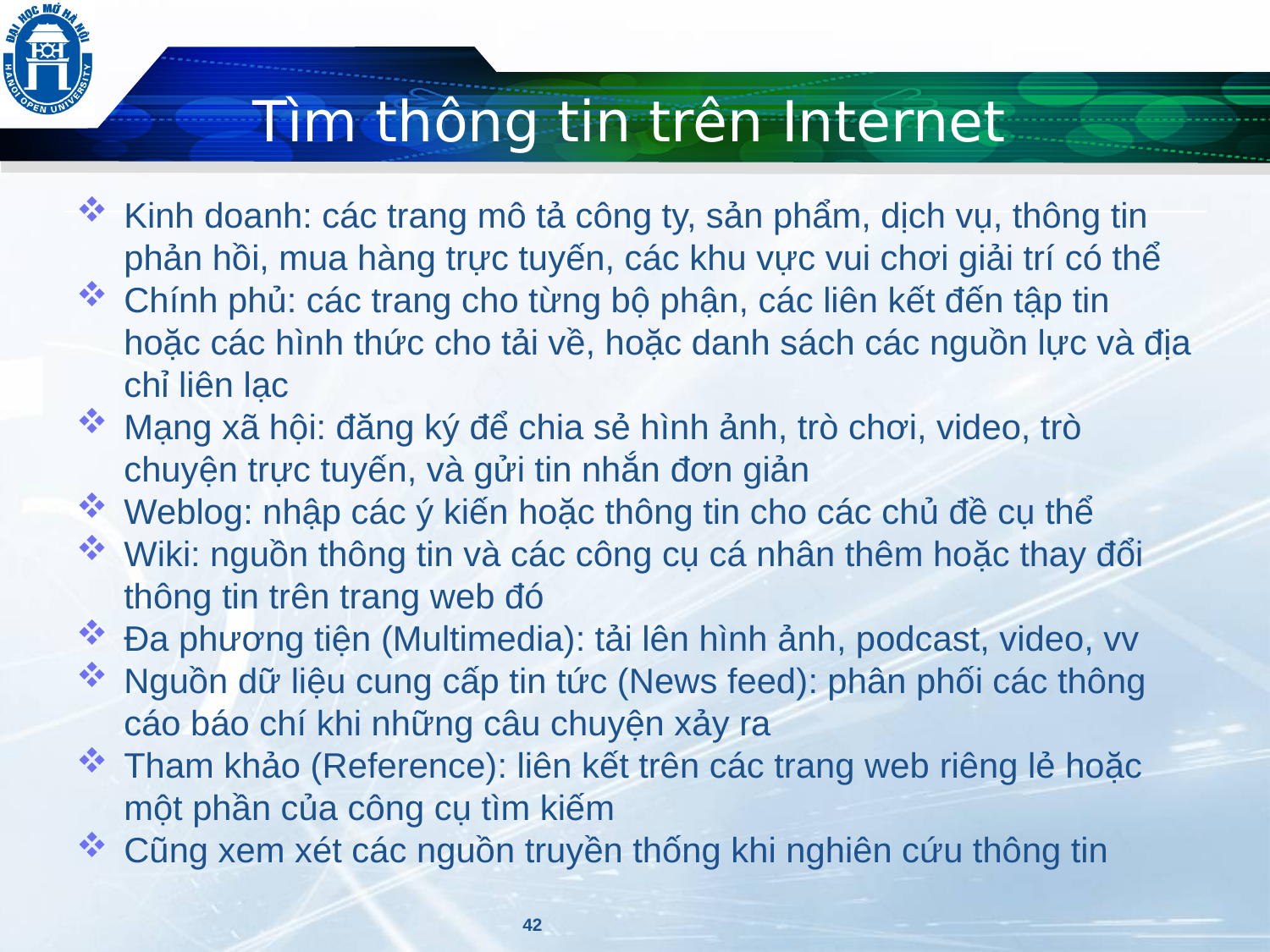

# Tìm thông tin trên Internet
Kinh doanh: các trang mô tả công ty, sản phẩm, dịch vụ, thông tin phản hồi, mua hàng trực tuyến, các khu vực vui chơi giải trí có thể
Chính phủ: các trang cho từng bộ phận, các liên kết đến tập tin hoặc các hình thức cho tải về, hoặc danh sách các nguồn lực và địa chỉ liên lạc
Mạng xã hội: đăng ký để chia sẻ hình ảnh, trò chơi, video, trò chuyện trực tuyến, và gửi tin nhắn đơn giản
Weblog: nhập các ý kiến ​​hoặc thông tin cho các chủ đề cụ thể
Wiki: nguồn thông tin và các công cụ cá nhân thêm hoặc thay đổi thông tin trên trang web đó
Đa phương tiện (Multimedia): tải lên hình ảnh, podcast, video, vv
Nguồn dữ liệu cung cấp tin tức (News feed): phân phối các thông cáo báo chí khi những câu chuyện xảy ra
Tham khảo (Reference): liên kết trên các trang web riêng lẻ hoặc một phần của công cụ tìm kiếm
Cũng xem xét các nguồn truyền thống khi nghiên cứu thông tin
42